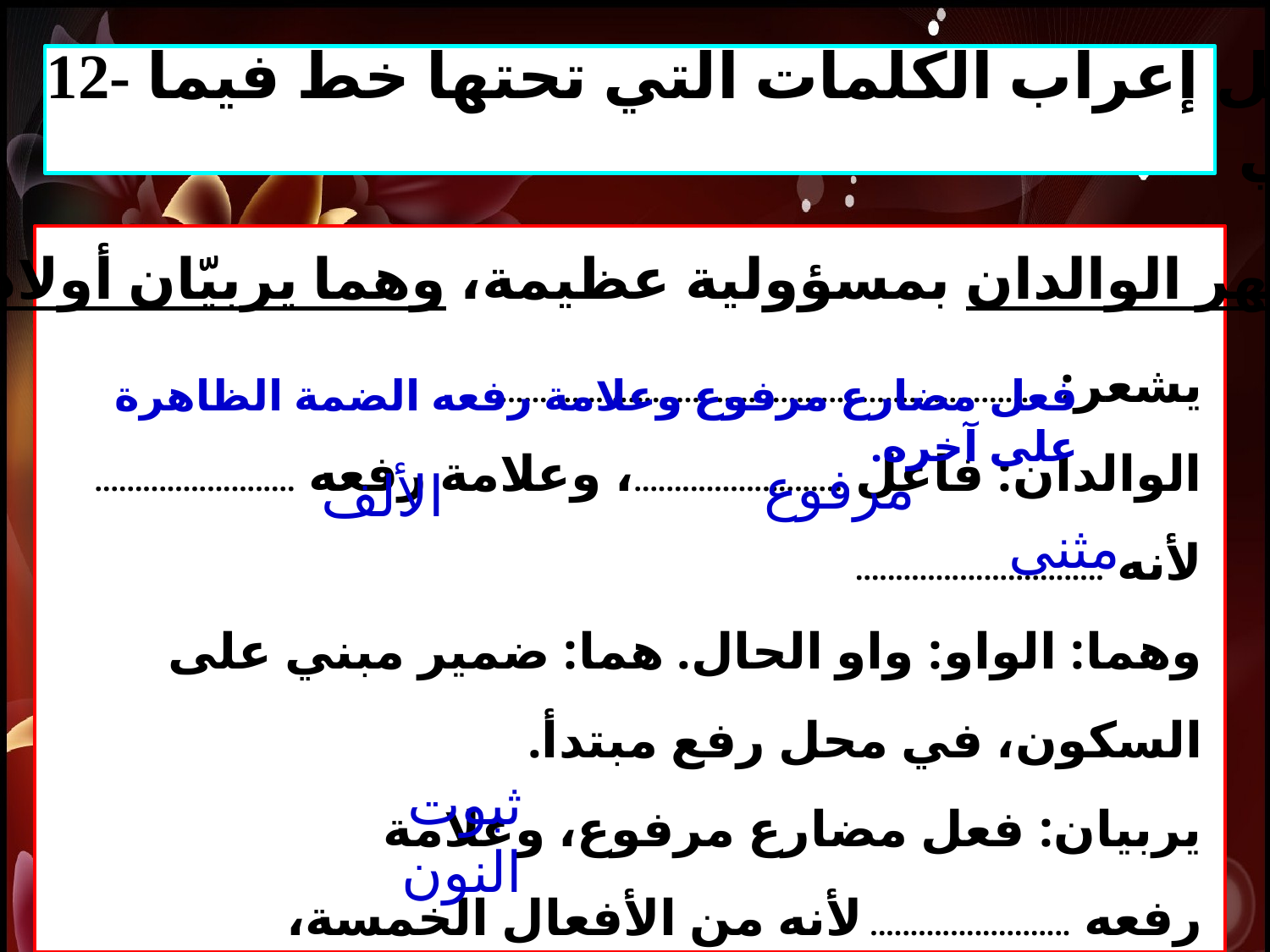

12- أكمل إعراب الكلمات التي تحتها خط فيما يلي:

ب. يشهر الوالدان بمسؤولية عظيمة، وهما يربيّان أولادهما.
يشعر: ....................................................................
الوالدان: فاعل ..........................، وعلامة رفعه ......................... لأنه ...............................
وهما: الواو: واو الحال. هما: ضمير مبني على السكون، في محل رفع مبتدأ.
يربيان: فعل مضارع مرفوع، وعلامة رفعه ......................... لأنه من الأفعال الخمسة،
فعل مضارع مرفوع وعلامة رفعه الضمة الظاهرة على آخره.
مرفوع
الألف
مثنى
ثبوت النون